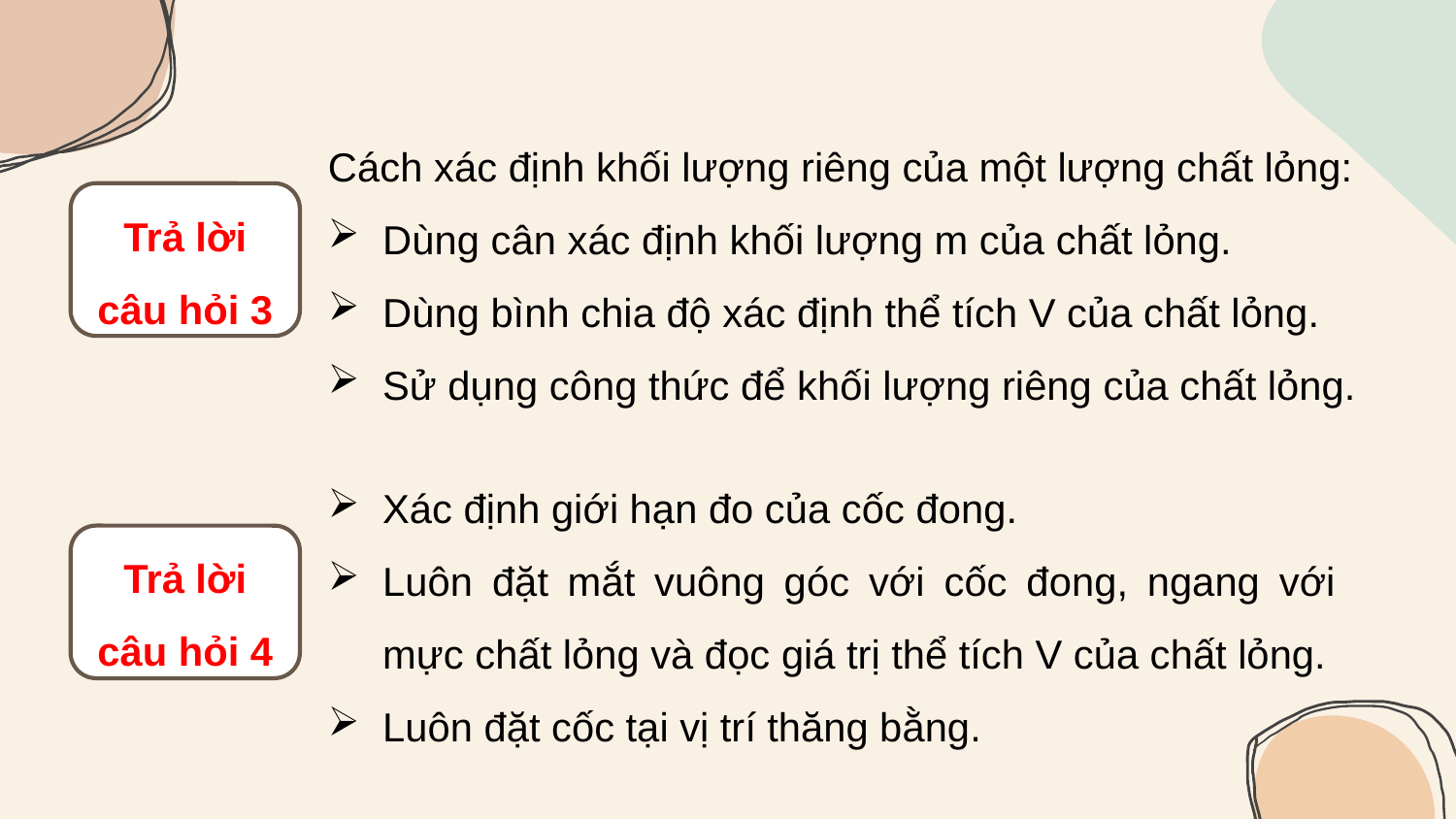

Cách xác định khối lượng riêng của một lượng chất lỏng:
Dùng cân xác định khối lượng m của chất lỏng.
Dùng bình chia độ xác định thể tích V của chất lỏng.
Sử dụng công thức để khối lượng riêng của chất lỏng.
Trả lời câu hỏi 3
Xác định giới hạn đo của cốc đong.
Luôn đặt mắt vuông góc với cốc đong, ngang với mực chất lỏng và đọc giá trị thể tích V của chất lỏng.
Luôn đặt cốc tại vị trí thăng bằng.
Trả lời câu hỏi 4